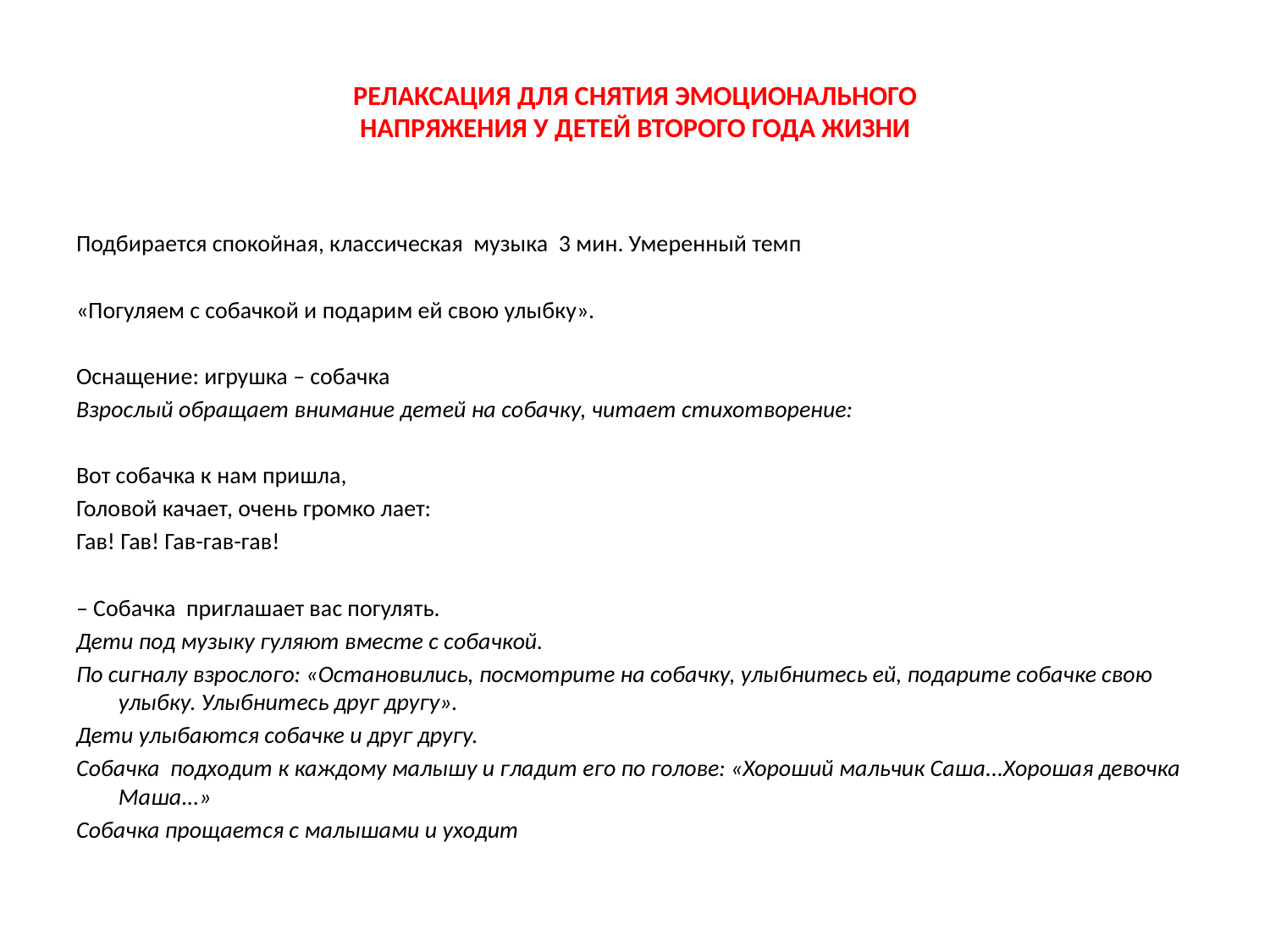

# РЕЛАКСАЦИЯ ДЛЯ СНЯТИЯ ЭМОЦИОНАЛЬНОГО НАПРЯЖЕНИЯ У ДЕТЕЙ ВТОРОГО ГОДА ЖИЗНИ
Подбирается спокойная, классическая  музыка  3 мин. Умеренный темп

«Погуляем с собачкой и подарим ей свою улыбку».

Оснащение: игрушка – собачка
Взрослый обращает внимание детей на собачку, читает стихотворение:

Вот собачка к нам пришла,
Головой качает, очень громко лает:
Гав! Гав! Гав-гав-гав!

– Собачка  приглашает вас погулять.
Дети под музыку гуляют вместе с собачкой.
По сигналу взрослого: «Остановились, посмотрите на собачку, улыбнитесь ей, подарите собачке свою улыбку. Улыбнитесь друг другу».
Дети улыбаются собачке и друг другу.
Собачка  подходит к каждому малышу и гладит его по голове: «Хороший мальчик Саша...Хорошая девочка Маша...»
Собачка прощается с малышами и уходит